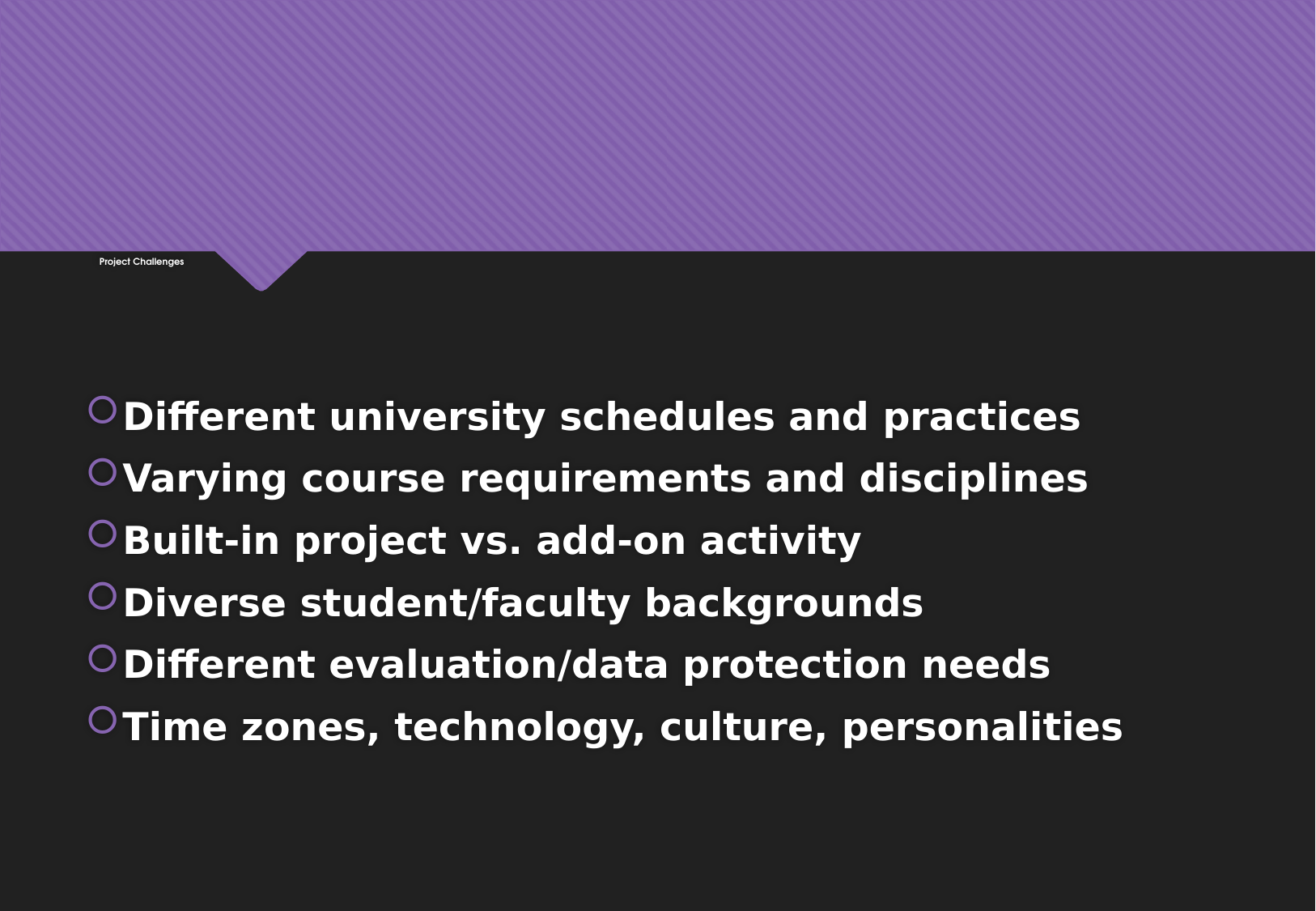

# Project Challenges
Different university schedules and practices
Varying course requirements and disciplines
Built-in project vs. add-on activity
Diverse student/faculty backgrounds
Different evaluation/data protection needs
Time zones, technology, culture, personalities